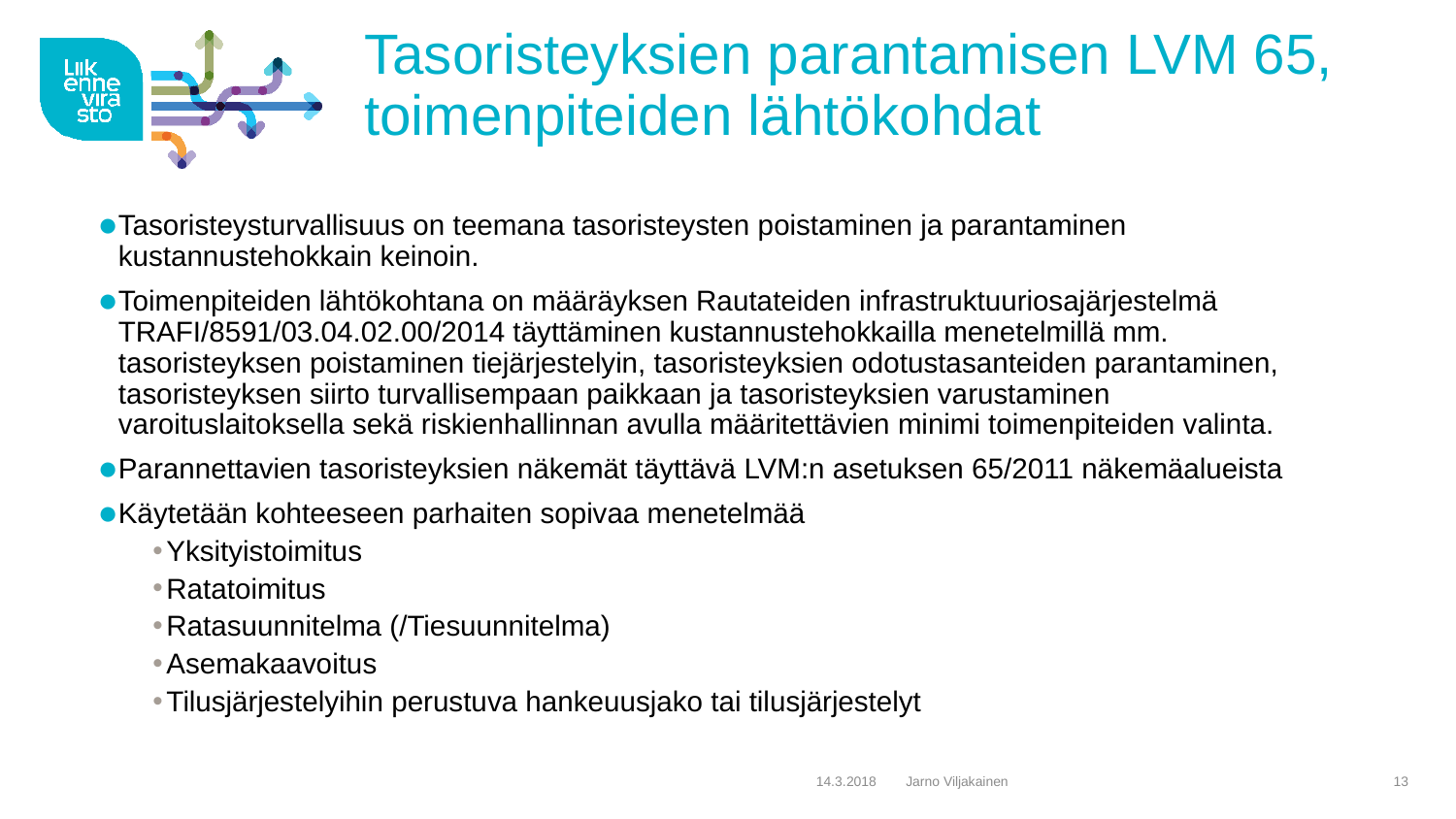

# Tasoristeyksien parantamisen LVM 65, toimenpiteiden lähtökohdat
Tasoristeysturvallisuus on teemana tasoristeysten poistaminen ja parantaminen kustannustehokkain keinoin.
Toimenpiteiden lähtökohtana on määräyksen Rautateiden infrastruktuuriosajärjestelmä TRAFI/8591/03.04.02.00/2014 täyttäminen kustannustehokkailla menetelmillä mm. tasoristeyksen poistaminen tiejärjestelyin, tasoristeyksien odotustasanteiden parantaminen, tasoristeyksen siirto turvallisempaan paikkaan ja tasoristeyksien varustaminen varoituslaitoksella sekä riskienhallinnan avulla määritettävien minimi toimenpiteiden valinta.
Parannettavien tasoristeyksien näkemät täyttävä LVM:n asetuksen 65/2011 näkemäalueista
Käytetään kohteeseen parhaiten sopivaa menetelmää
Yksityistoimitus
Ratatoimitus
Ratasuunnitelma (/Tiesuunnitelma)
Asemakaavoitus
Tilusjärjestelyihin perustuva hankeuusjako tai tilusjärjestelyt
14.3.2018
Jarno Viljakainen
13